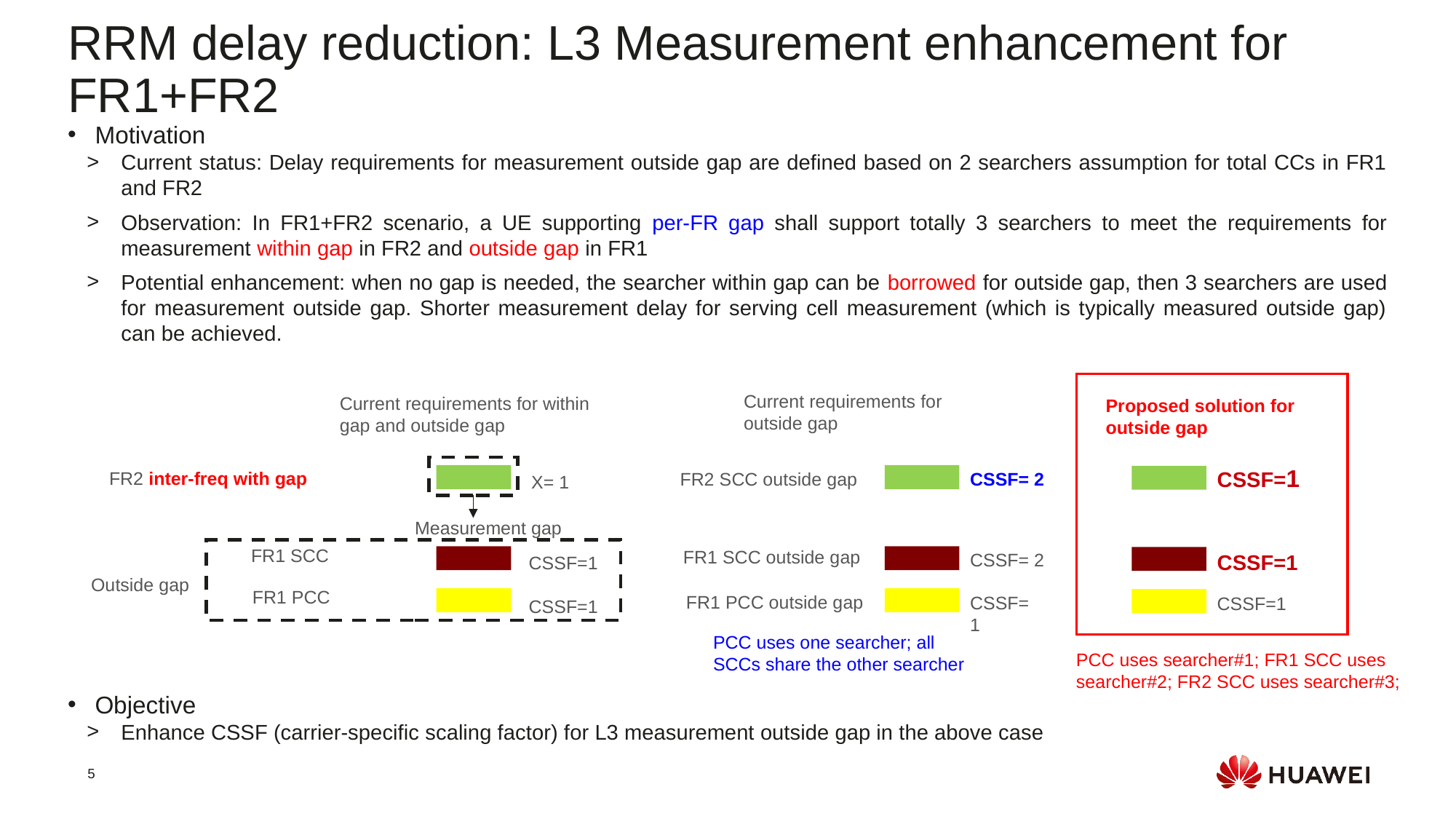

# RRM delay reduction: L3 Measurement enhancement for FR1+FR2
Motivation
Current status: Delay requirements for measurement outside gap are defined based on 2 searchers assumption for total CCs in FR1 and FR2
Observation: In FR1+FR2 scenario, a UE supporting per-FR gap shall support totally 3 searchers to meet the requirements for measurement within gap in FR2 and outside gap in FR1
Potential enhancement: when no gap is needed, the searcher within gap can be borrowed for outside gap, then 3 searchers are used for measurement outside gap. Shorter measurement delay for serving cell measurement (which is typically measured outside gap) can be achieved.

Objective
Enhance CSSF (carrier-specific scaling factor) for L3 measurement outside gap in the above case

Current requirements for outside gap
Current requirements for within gap and outside gap
Proposed solution for outside gap

CSSF=1
FR2 inter-freq with gap
FR2 SCC outside gap
CSSF= 2

X= 1

Measurement gap
FR1 SCC
FR1 SCC outside gap
CSSF= 2
CSSF=1

CSSF=1

FR1 PCC
FR1 PCC outside gap
CSSF=1
CSSF=1

CSSF=1
PCC uses one searcher; all SCCs share the other searcher
PCC uses searcher#1; FR1 SCC uses searcher#2; FR2 SCC uses searcher#3;

Outside gap